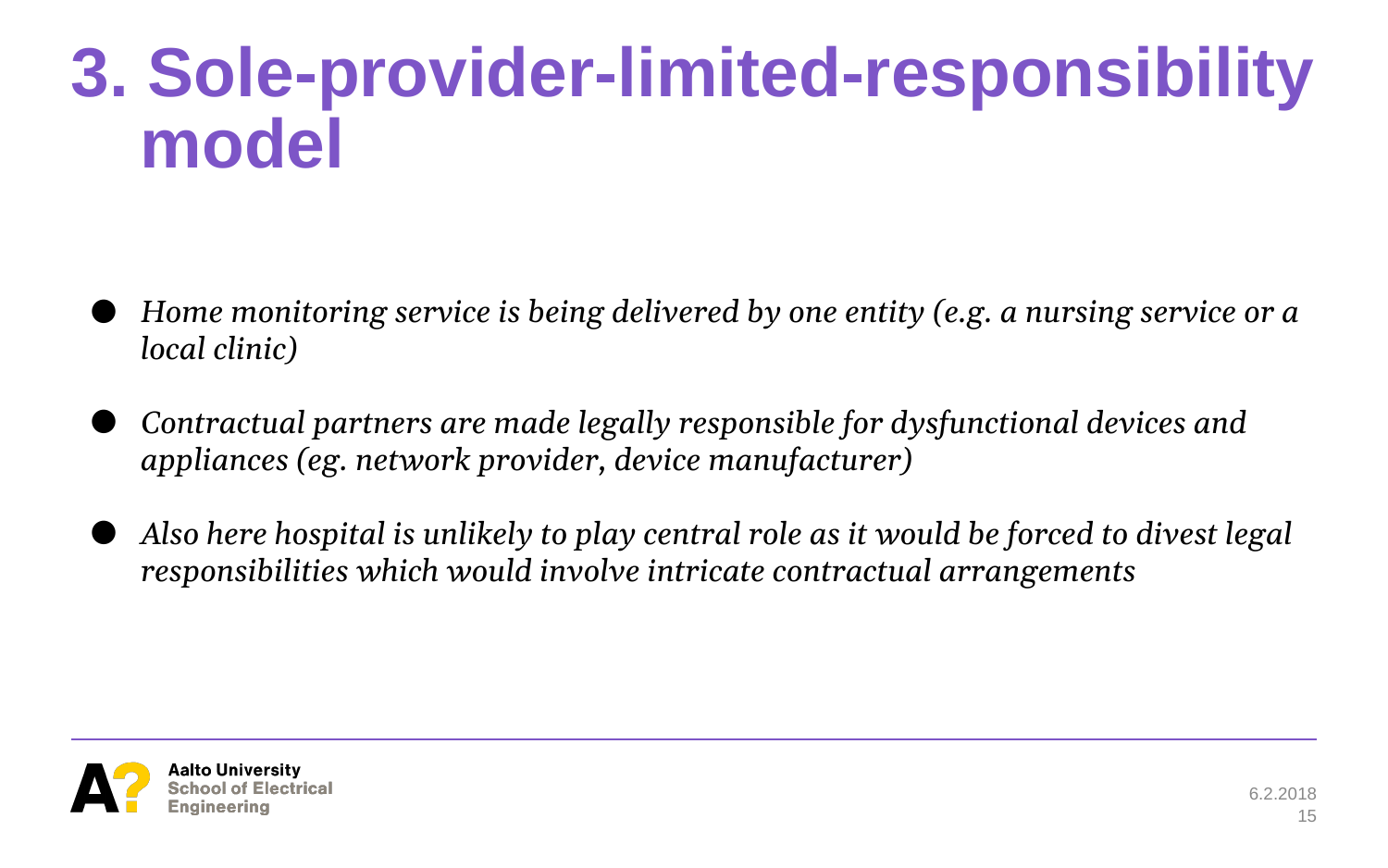

# 3. Sole-provider-limited-responsibility
model
Home monitoring service is being delivered by one entity (e.g. a nursing service or a local clinic)
Contractual partners are made legally responsible for dysfunctional devices and appliances (eg. network provider, device manufacturer)
Also here hospital is unlikely to play central role as it would be forced to divest legal responsibilities which would involve intricate contractual arrangements
6.2.2018
15